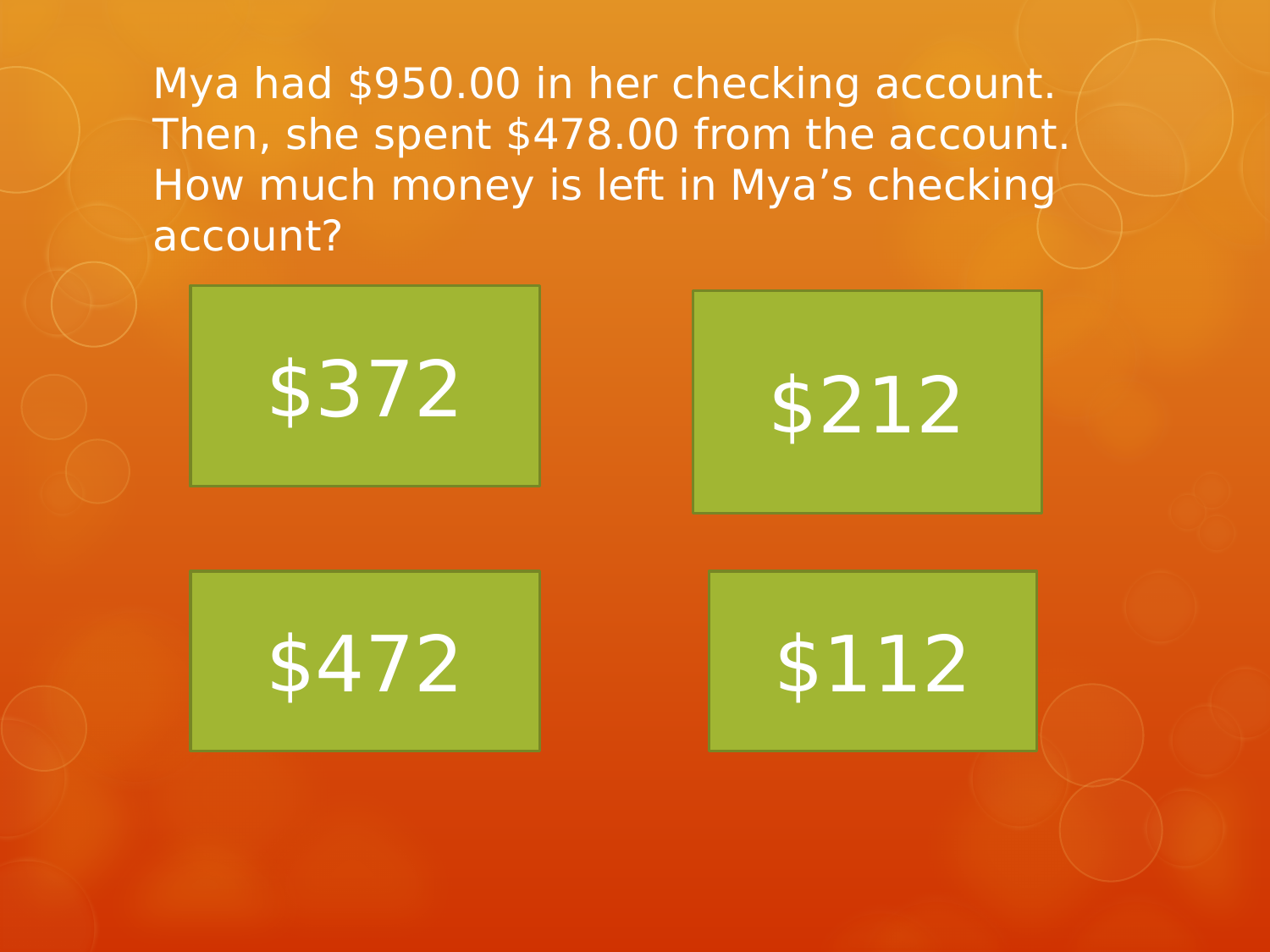

# Mya had $950.00 in her checking account. Then, she spent $478.00 from the account. How much money is left in Mya’s checking account?

$372
$212
$472
$112